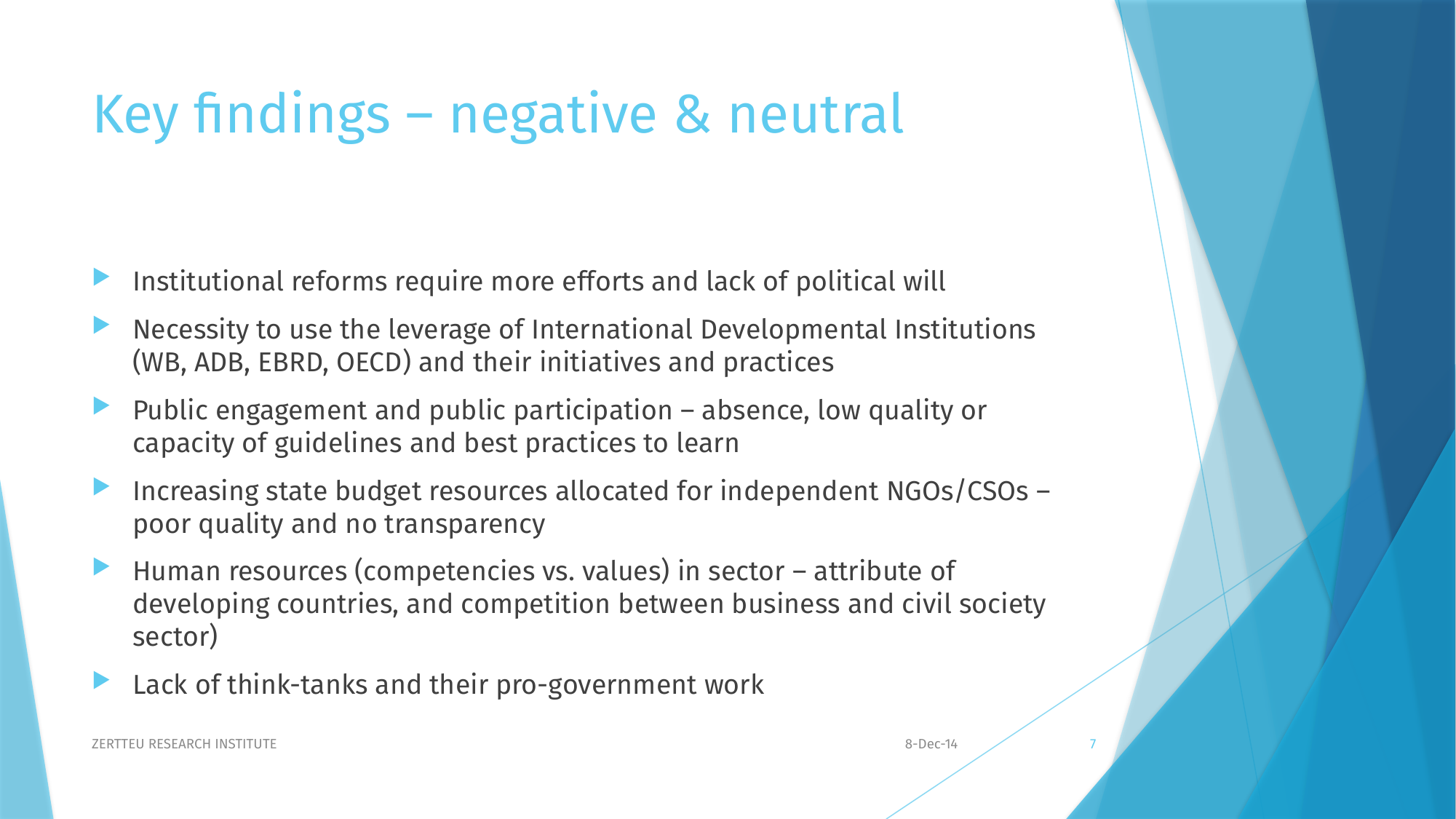

# Key findings – negative & neutral
Institutional reforms require more efforts and lack of political will
Necessity to use the leverage of International Developmental Institutions (WB, ADB, EBRD, OECD) and their initiatives and practices
Public engagement and public participation – absence, low quality or capacity of guidelines and best practices to learn
Increasing state budget resources allocated for independent NGOs/CSOs – poor quality and no transparency
Human resources (competencies vs. values) in sector – attribute of developing countries, and competition between business and civil society sector)
Lack of think-tanks and their pro-government work

ZERTTEU RESEARCH INSTITUTE
8-Dec-14
7